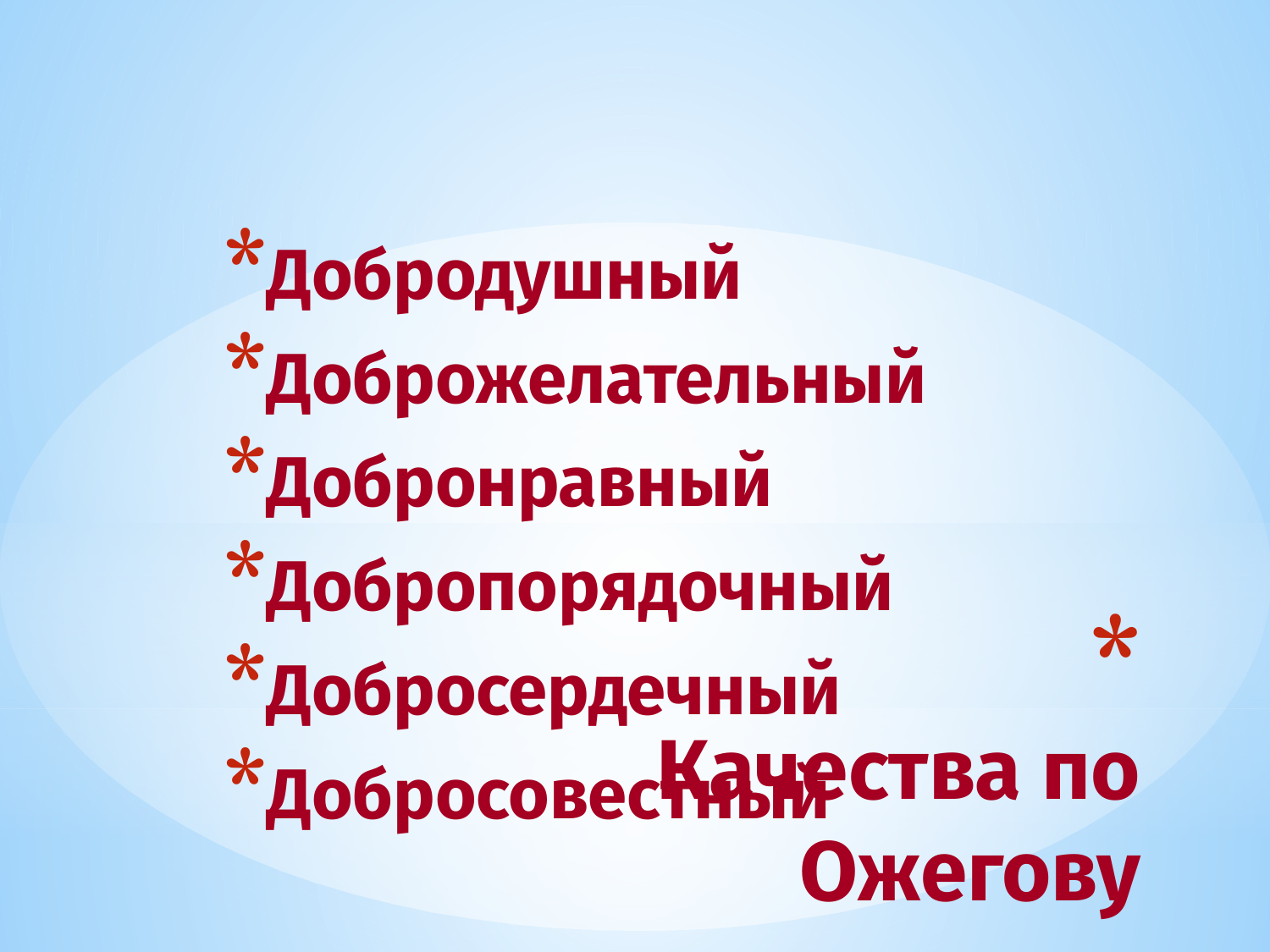

Добродушный
Доброжелательный
Добронравный
Добропорядочный
Добросердечный
Добросовестный
# Качества по Ожегову